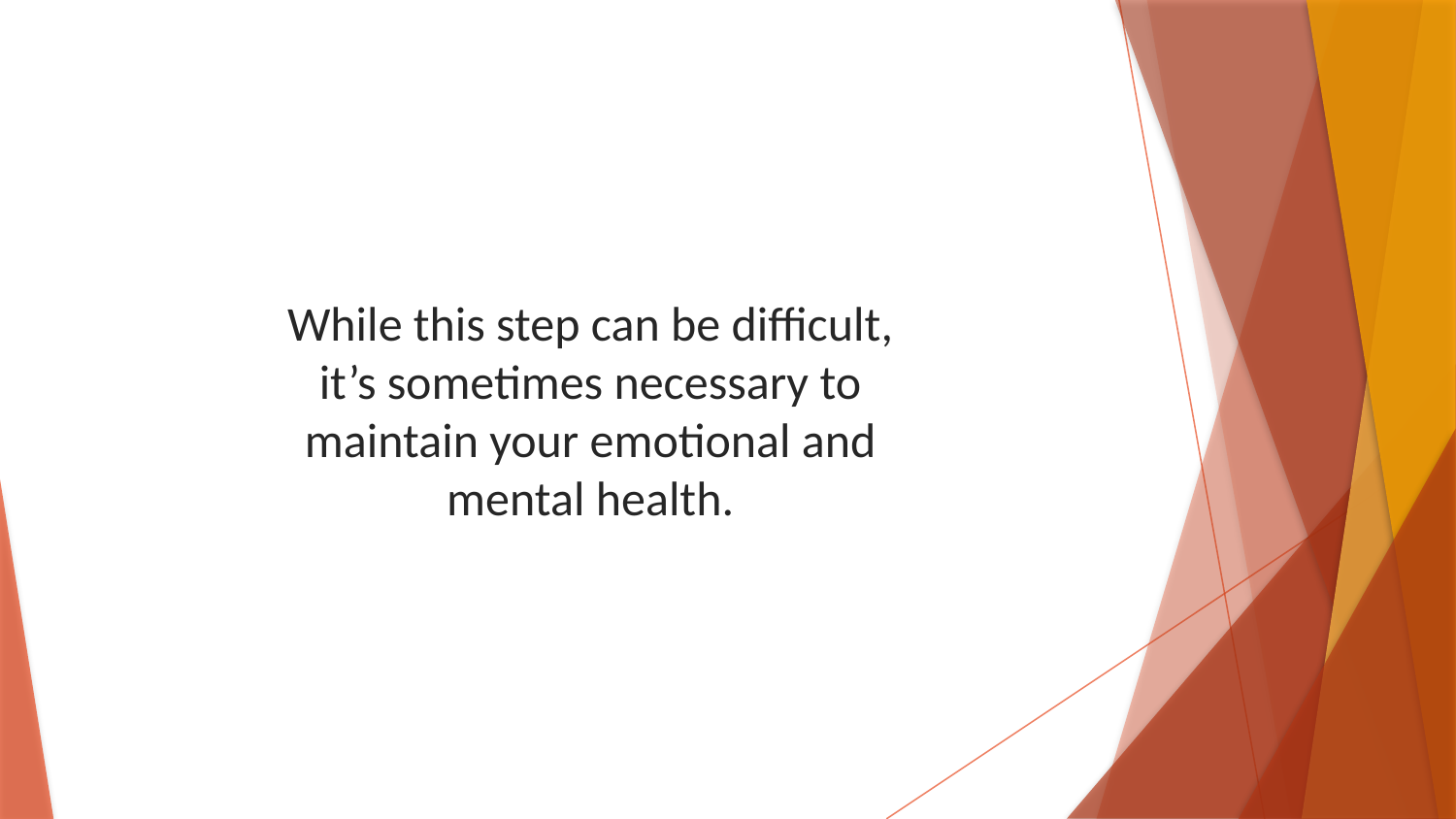

While this step can be difficult, it’s sometimes necessary to maintain your emotional and mental health.